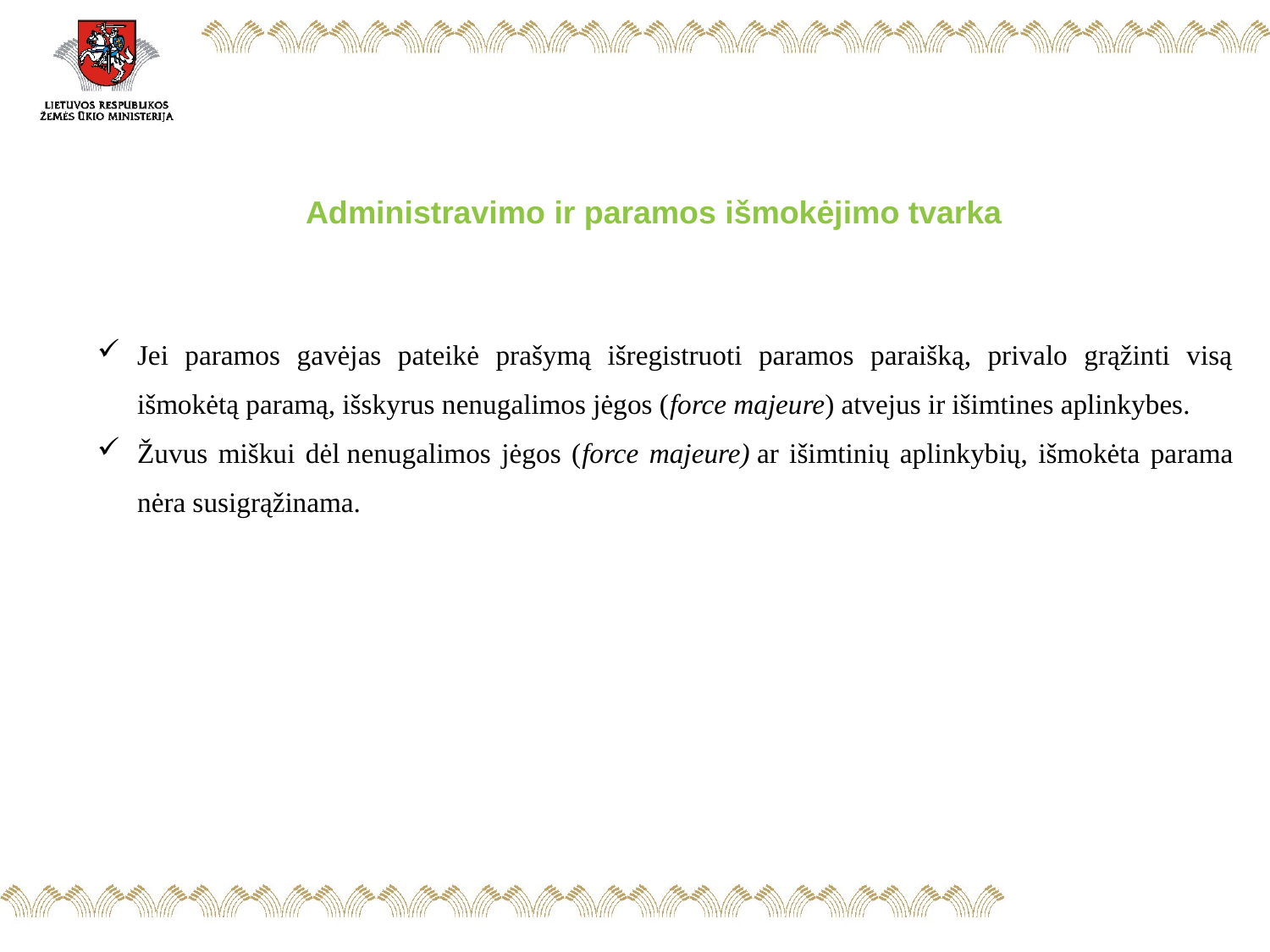

Administravimo ir paramos išmokėjimo tvarka
Jei paramos gavėjas pateikė prašymą išregistruoti paramos paraišką, privalo grąžinti visą išmokėtą paramą, išskyrus nenugalimos jėgos (force majeure) atvejus ir išimtines aplinkybes.
Žuvus miškui dėl nenugalimos jėgos (force majeure) ar išimtinių aplinkybių, išmokėta parama nėra susigrąžinama.